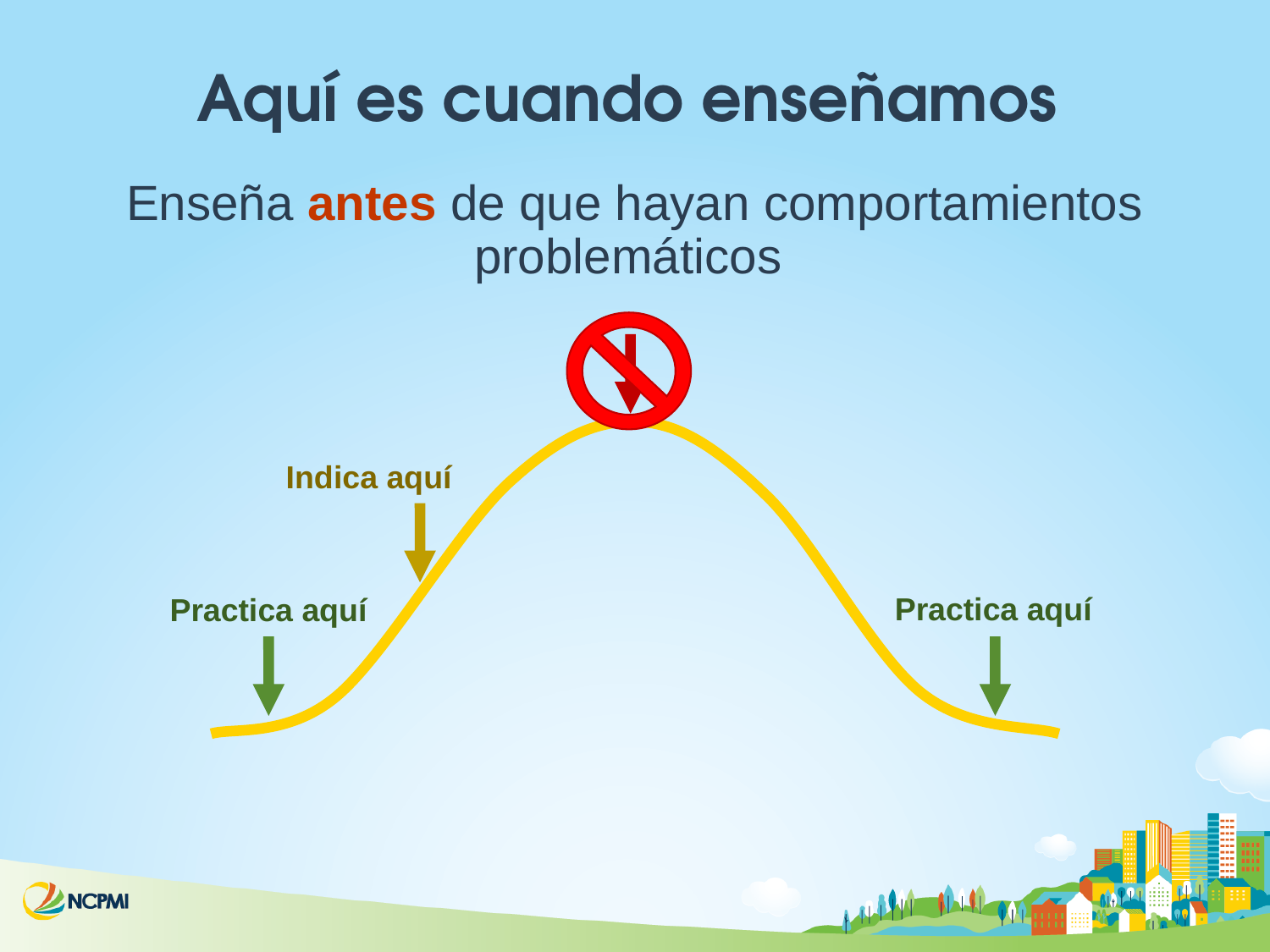

# Aquí es cuando enseñamos
Enseña antes de que hayan comportamientos problemáticos

Indica aquí

Practica aquí
Practica aquí